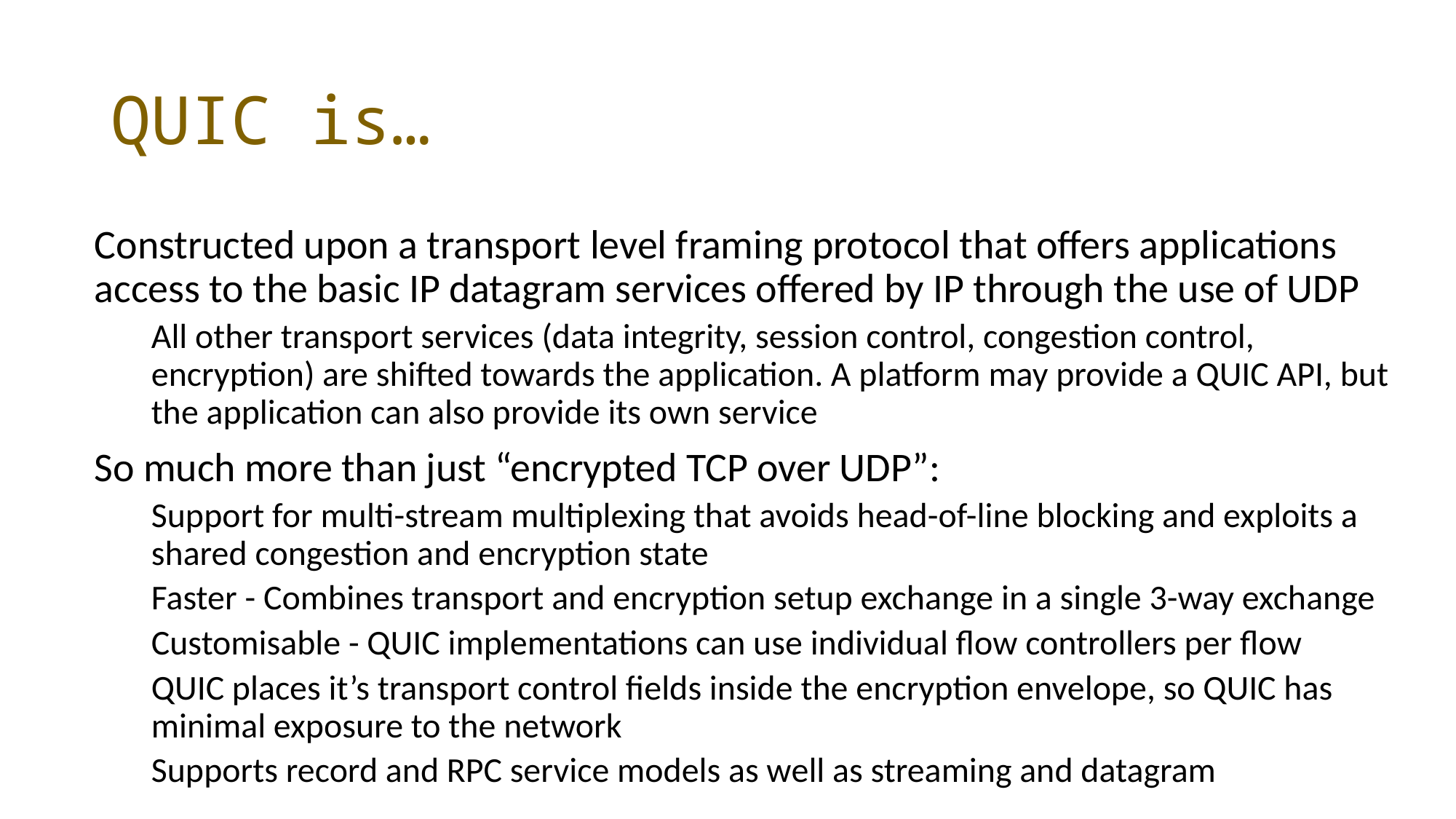

# QUIC is…
Constructed upon a transport level framing protocol that offers applications access to the basic IP datagram services offered by IP through the use of UDP
All other transport services (data integrity, session control, congestion control, encryption) are shifted towards the application. A platform may provide a QUIC API, but the application can also provide its own service
So much more than just “encrypted TCP over UDP”:
Support for multi-stream multiplexing that avoids head-of-line blocking and exploits a shared congestion and encryption state
Faster - Combines transport and encryption setup exchange in a single 3-way exchange
Customisable - QUIC implementations can use individual flow controllers per flow
QUIC places it’s transport control fields inside the encryption envelope, so QUIC has minimal exposure to the network
Supports record and RPC service models as well as streaming and datagram